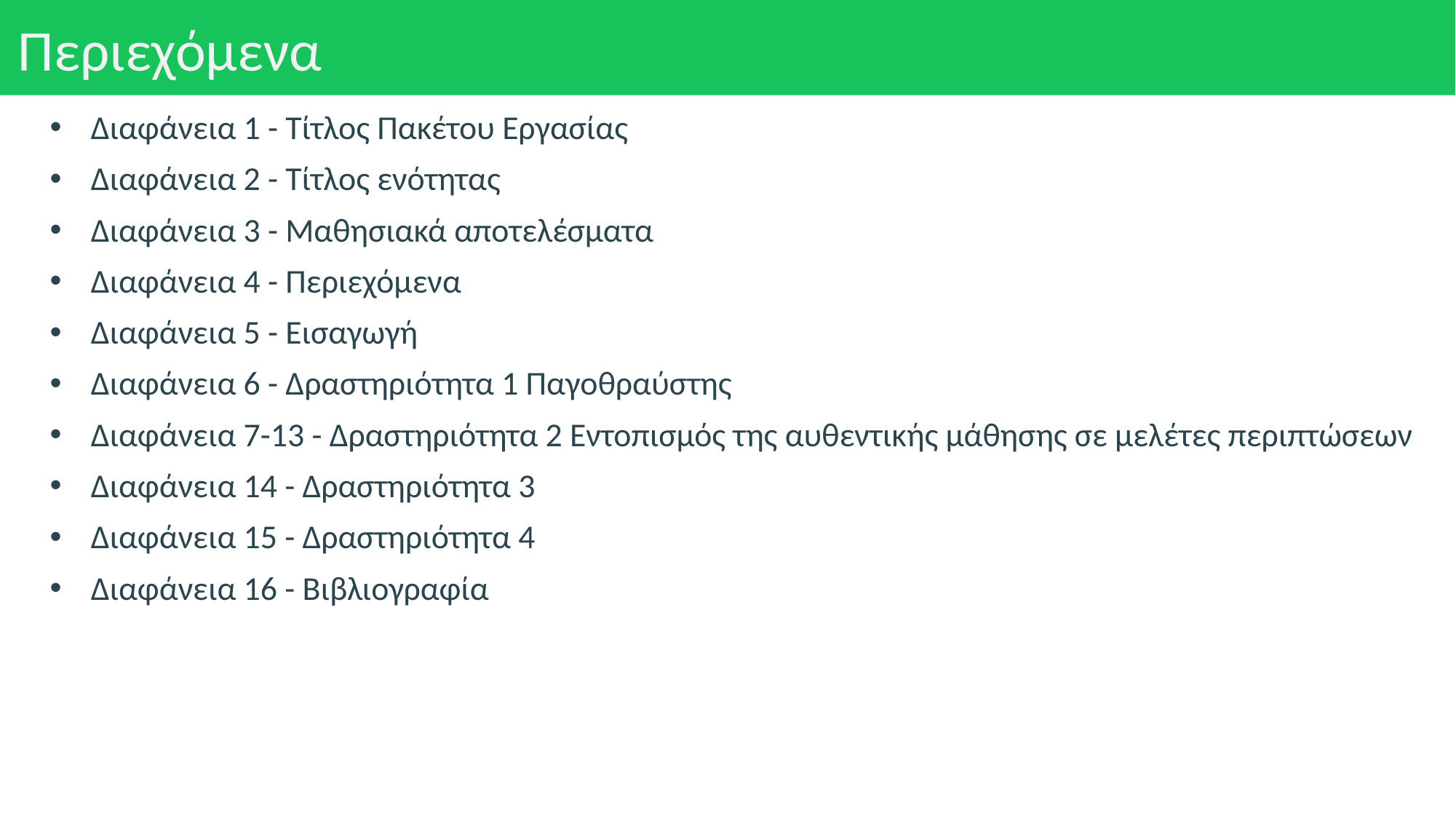

# Περιεχόμενα
Διαφάνεια 1 - Τίτλος Πακέτου Εργασίας
Διαφάνεια 2 - Τίτλος ενότητας
Διαφάνεια 3 - Μαθησιακά αποτελέσματα
Διαφάνεια 4 - Περιεχόμενα
Διαφάνεια 5 - Εισαγωγή
Διαφάνεια 6 - Δραστηριότητα 1 Παγοθραύστης
Διαφάνεια 7-13 - Δραστηριότητα 2 Εντοπισμός της αυθεντικής μάθησης σε μελέτες περιπτώσεων
Διαφάνεια 14 - Δραστηριότητα 3
Διαφάνεια 15 - Δραστηριότητα 4
Διαφάνεια 16 - Βιβλιογραφία